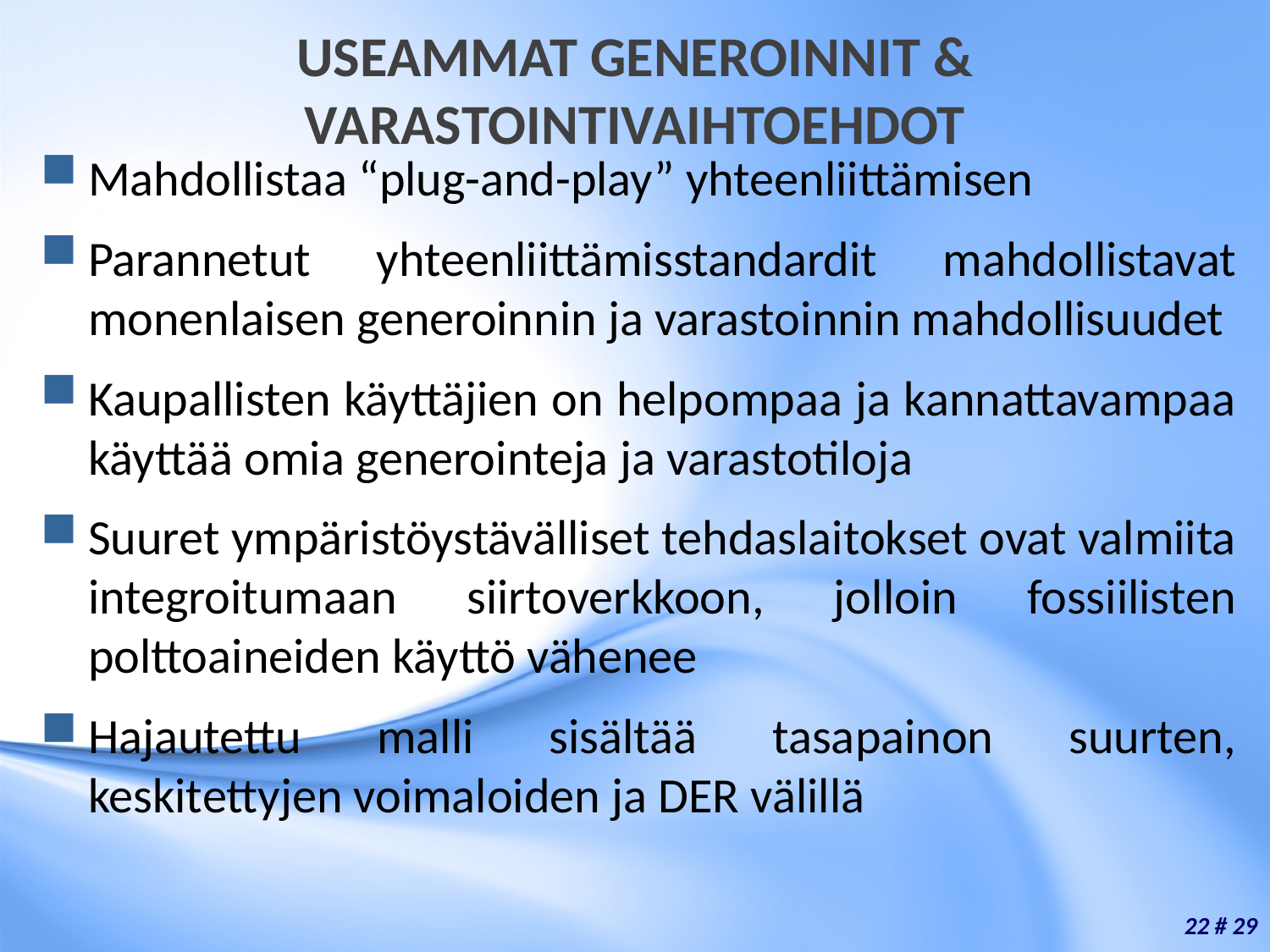

# USEAMMAT GENEROINNIT & VARASTOINTIVAIHTOEHDOT
Mahdollistaa “plug-and-play” yhteenliittämisen
Parannetut yhteenliittämisstandardit mahdollistavat monenlaisen generoinnin ja varastoinnin mahdollisuudet
Kaupallisten käyttäjien on helpompaa ja kannattavampaa käyttää omia generointeja ja varastotiloja
Suuret ympäristöystävälliset tehdaslaitokset ovat valmiita integroitumaan siirtoverkkoon, jolloin fossiilisten polttoaineiden käyttö vähenee
Hajautettu malli sisältää tasapainon suurten, keskitettyjen voimaloiden ja DER välillä
22 # 29